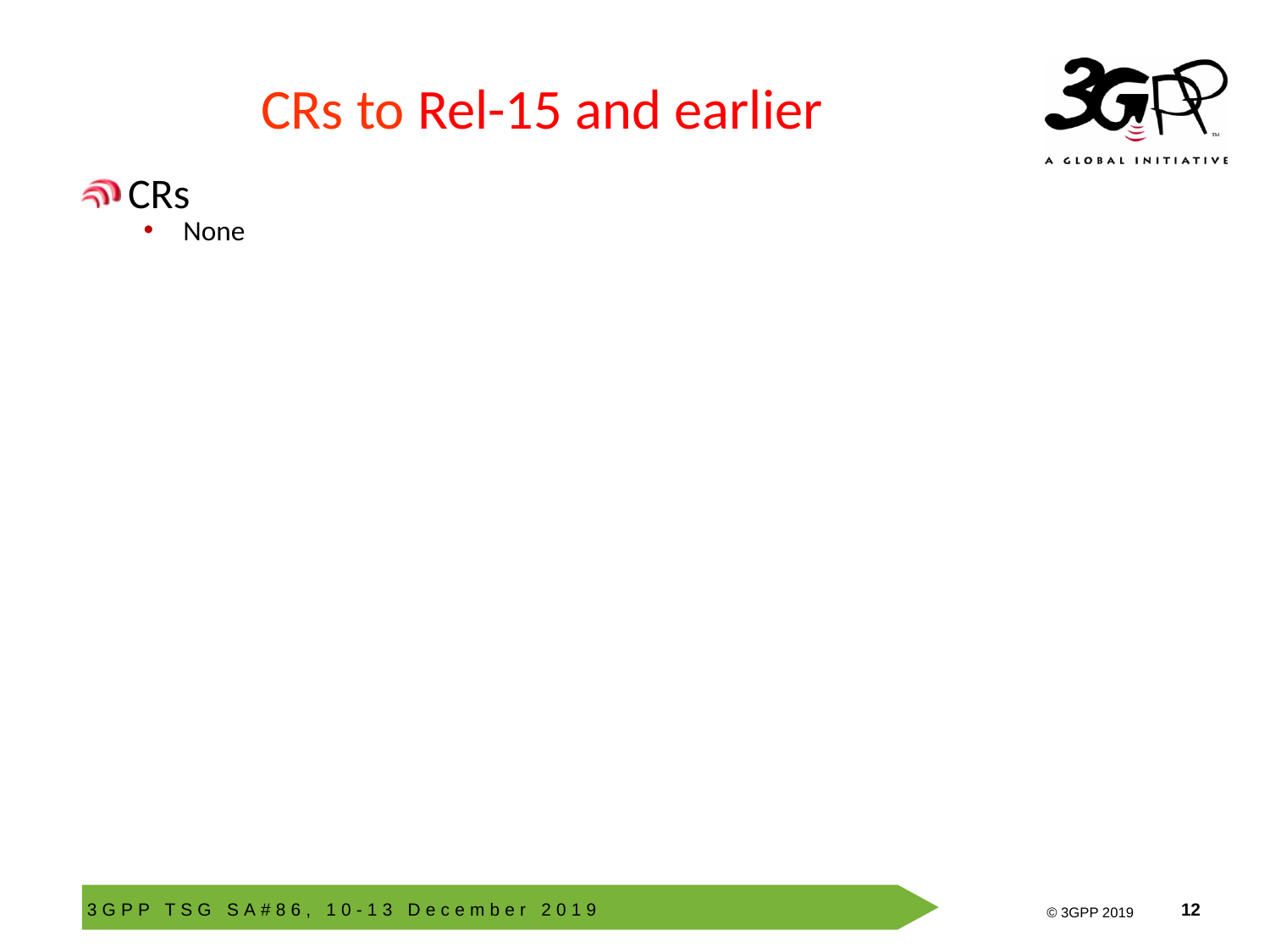

# CRs to Rel-15 and earlier
CRs
None